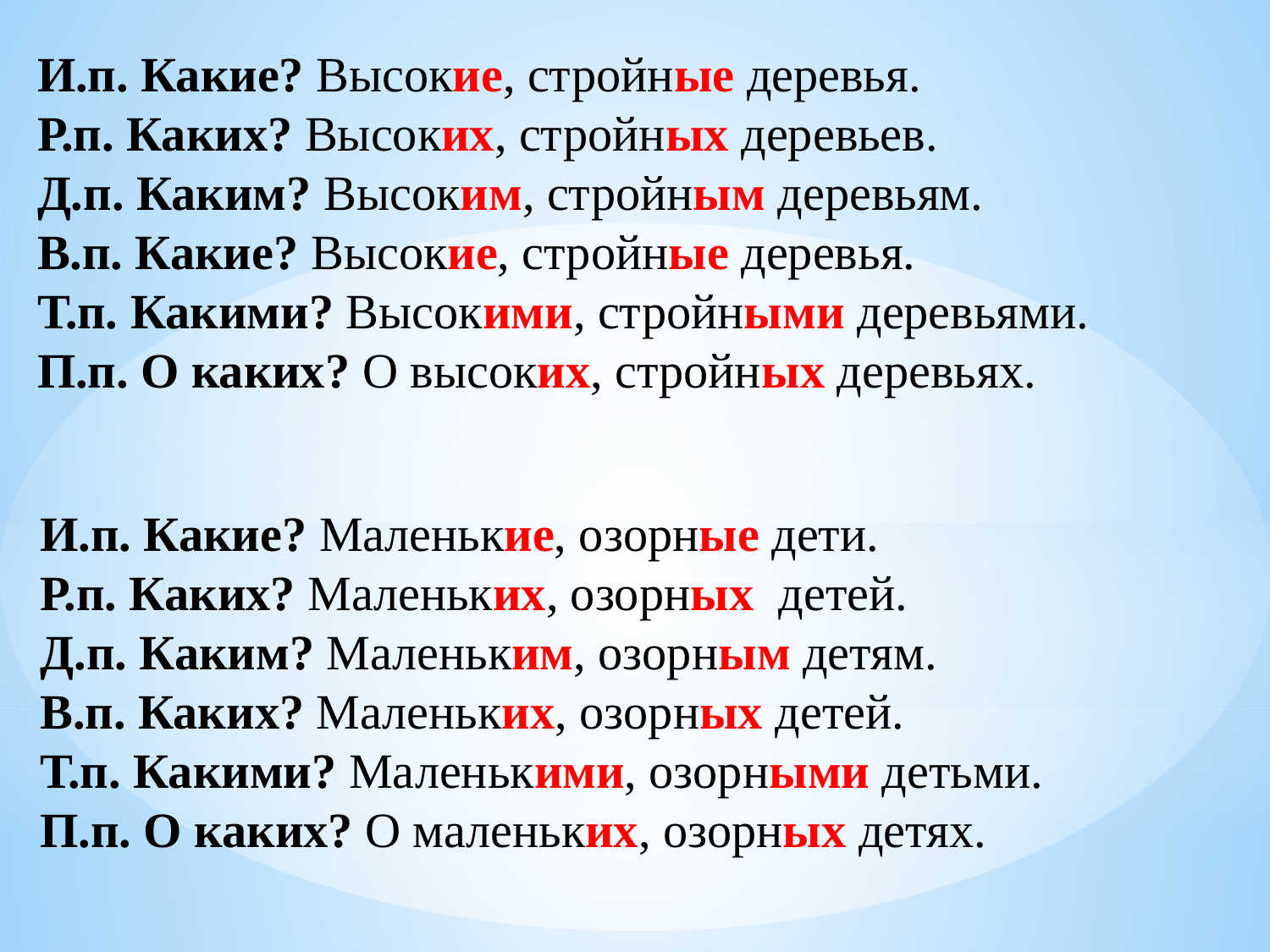

И.п. Какие? Высокие, стройные деревья.
Р.п. Каких? Высоких, стройных деревьев.
Д.п. Каким? Высоким, стройным деревьям.
В.п. Какие? Высокие, стройные деревья.
Т.п. Какими? Высокими, стройными деревьями.
П.п. О каких? О высоких, стройных деревьях.
И.п. Какие? Маленькие, озорные дети.
Р.п. Каких? Маленьких, озорных  детей.
Д.п. Каким? Маленьким, озорным детям.
В.п. Каких? Маленьких, озорных детей.
Т.п. Какими? Маленькими, озорными детьми.
П.п. О каких? О маленьких, озорных детях.